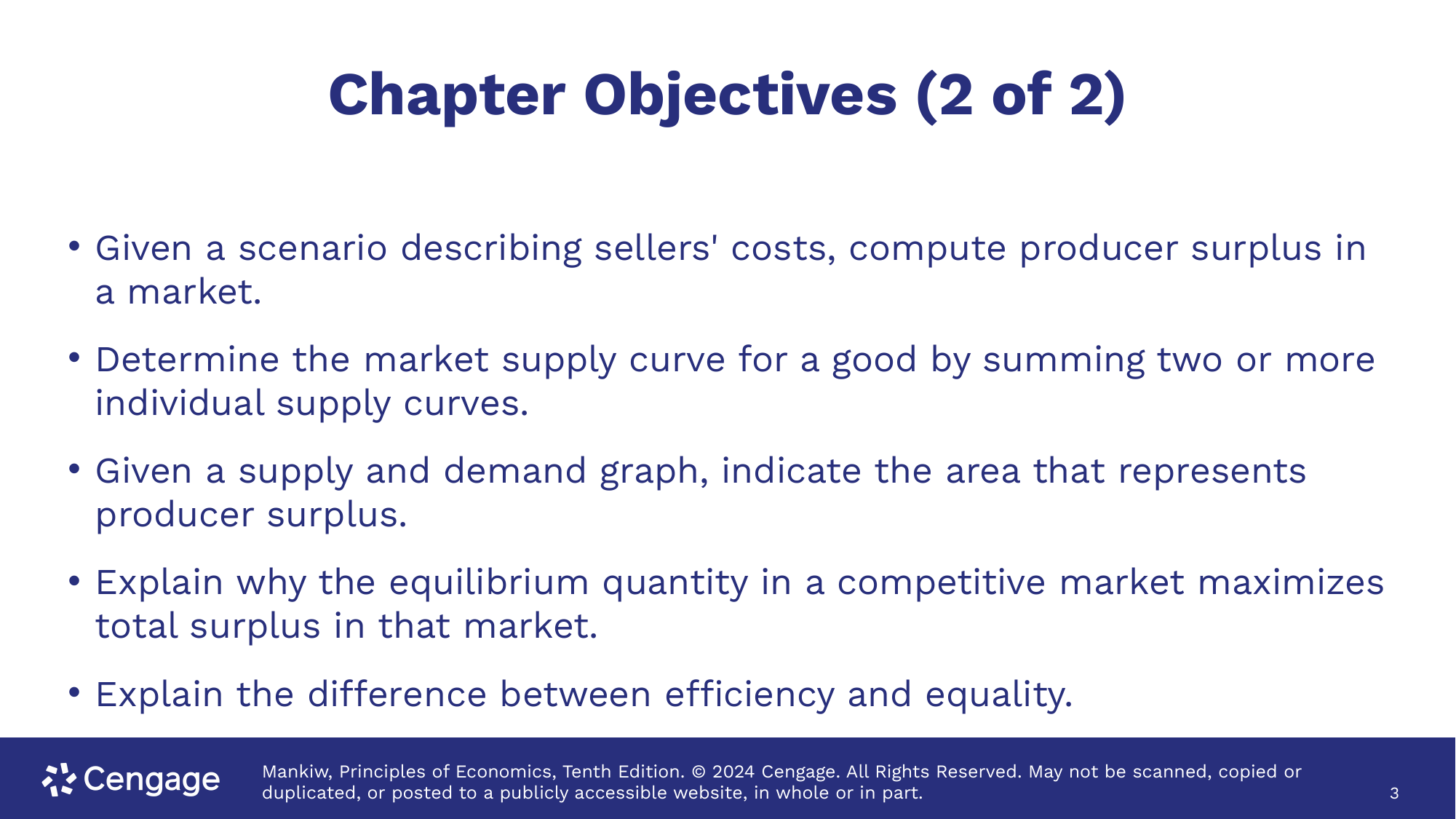

# Chapter Objectives (2 of 2)
Given a scenario describing sellers' costs, compute producer surplus in a market.
Determine the market supply curve for a good by summing two or more individual supply curves.
Given a supply and demand graph, indicate the area that represents producer surplus.
Explain why the equilibrium quantity in a competitive market maximizes total surplus in that market.
Explain the difference between efficiency and equality.